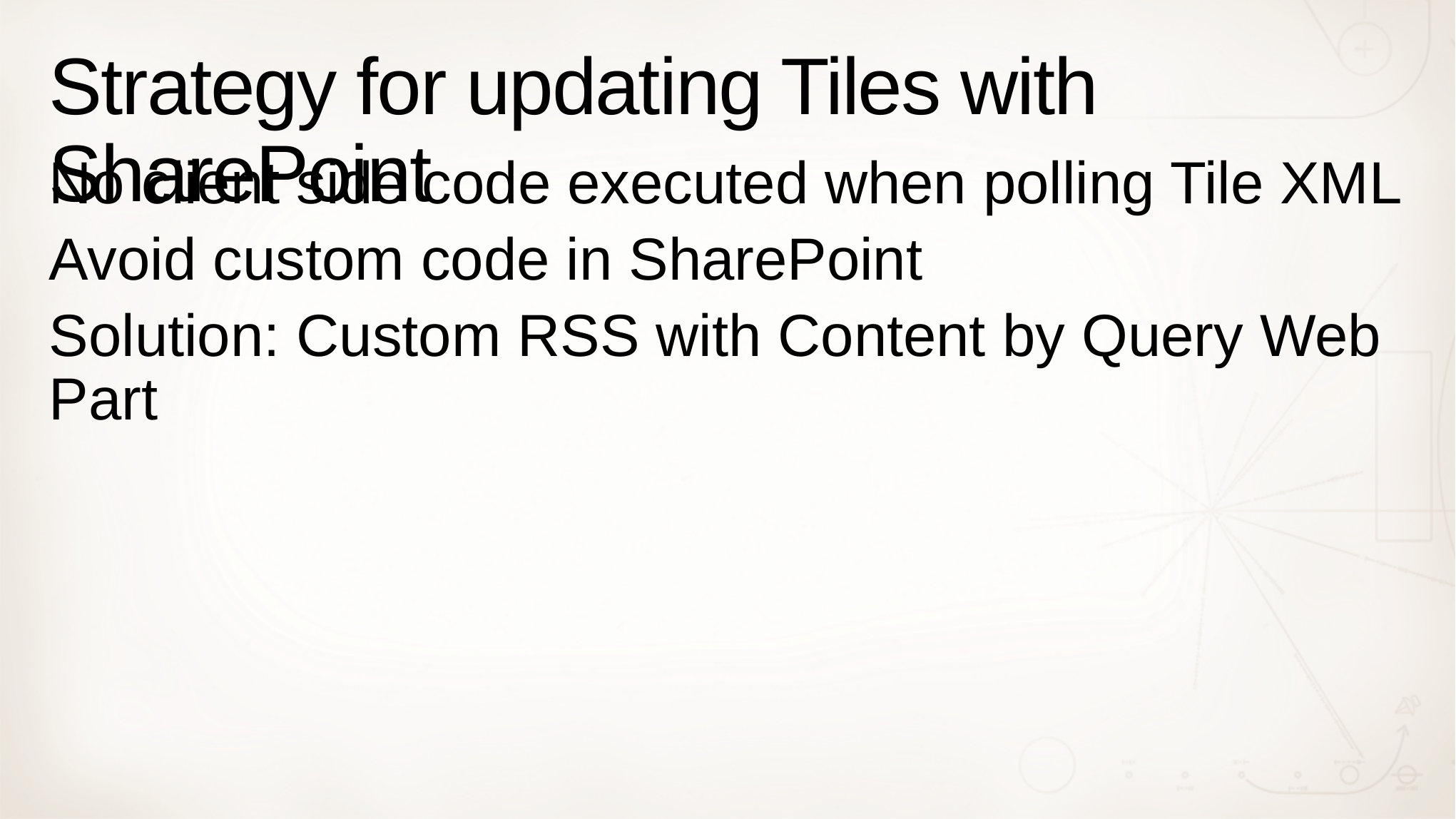

# Strategy for updating Tiles with SharePoint
No client side code executed when polling Tile XML
Avoid custom code in SharePoint
Solution: Custom RSS with Content by Query Web Part